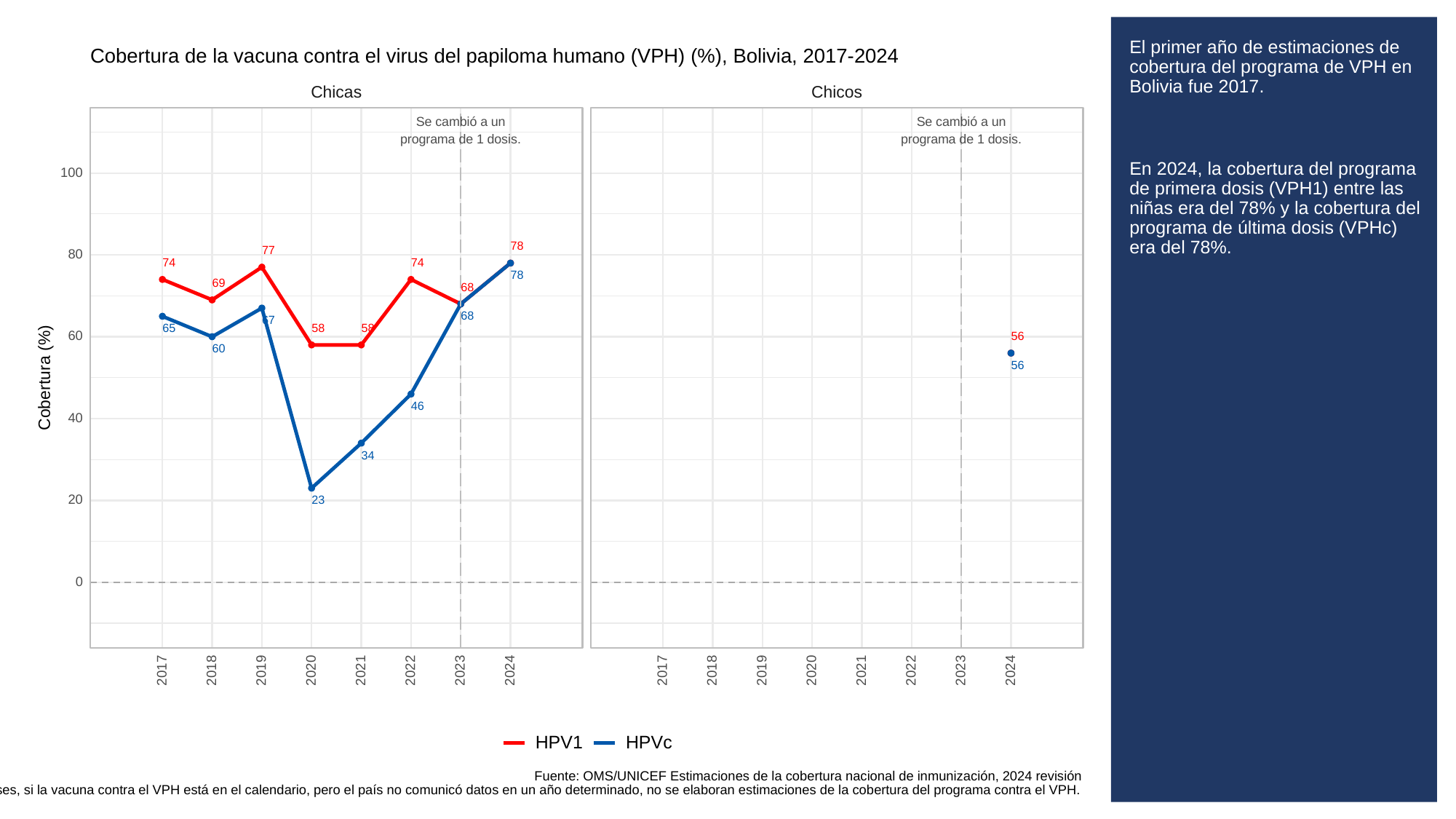

# El primer año de estimaciones de cobertura del programa de VPH en Bolivia fue 2017.

En 2024, la cobertura del programa de primera dosis (VPH1) entre las niñas era del 78% y la cobertura del programa de última dosis (VPHc) era del 78%.

Cobertura de la vacuna contra el virus del papiloma humano (VPH) (%), Bolivia, 2017-2024
Chicas
Chicos

Se cambió a un
Se cambió a un

programa de 1 dosis.
programa de 1 dosis.
100

78
77
80

74
74

78

69
68

68

67
58
58
65
60
56

60

56
Cobertura (%)

46
40

34

20
23

0

2023
2023
2017
2018
2019
2020
2021
2022
2024
2017
2018
2019
2020
2021
2022
2024
HPVc
HPV1

Fuente: OMS/UNICEF Estimaciones de la cobertura nacional de inmunización, 2024 revisión
Para algunos países, si la vacuna contra el VPH está en el calendario, pero el país no comunicó datos en un año determinado, no se elaboran estimaciones de la cobertura del programa contra el VPH.